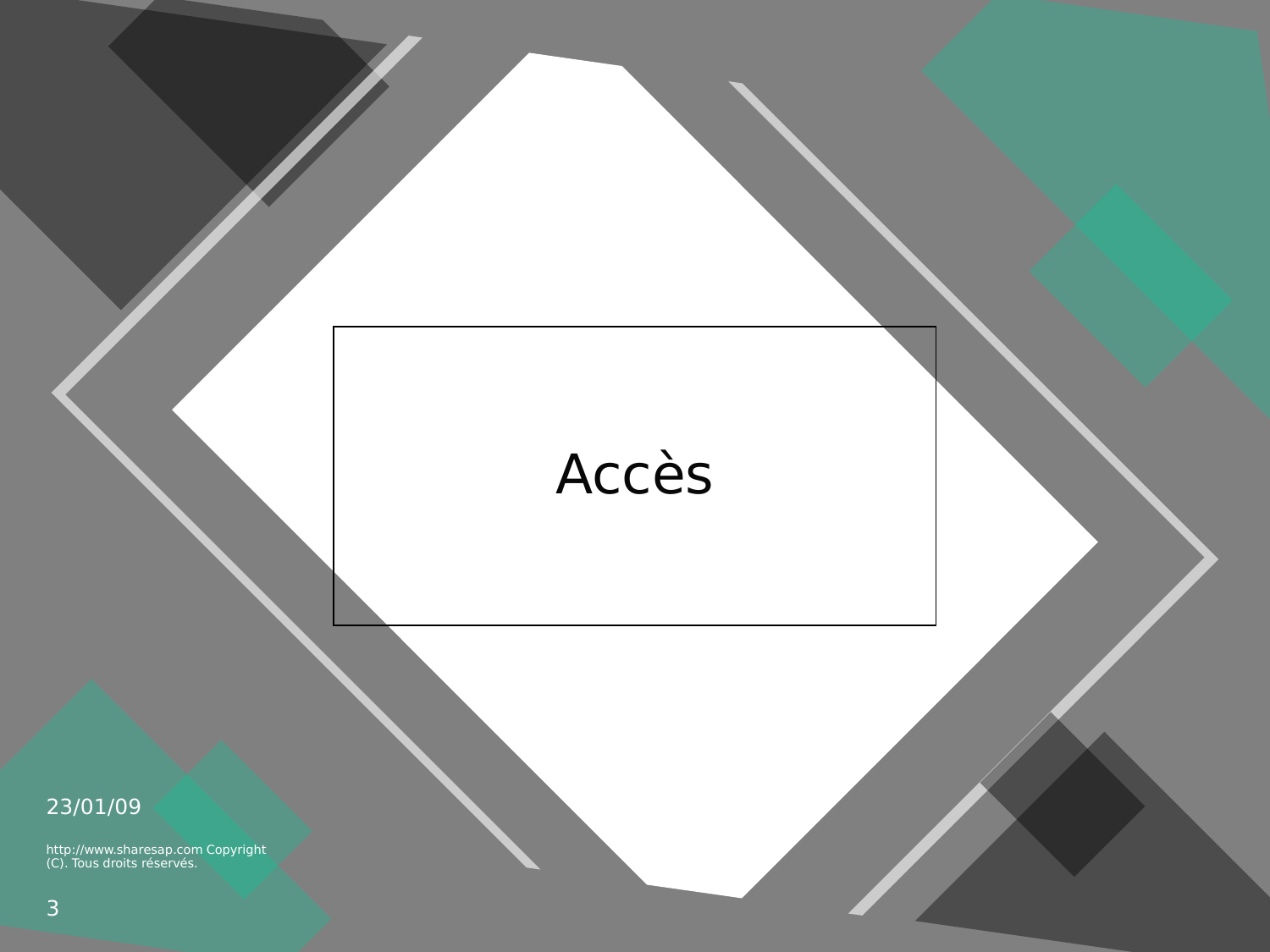

# Accès

23/01/09

http://www.sharesap.com Copyright (C). Tous droits réservés.
3